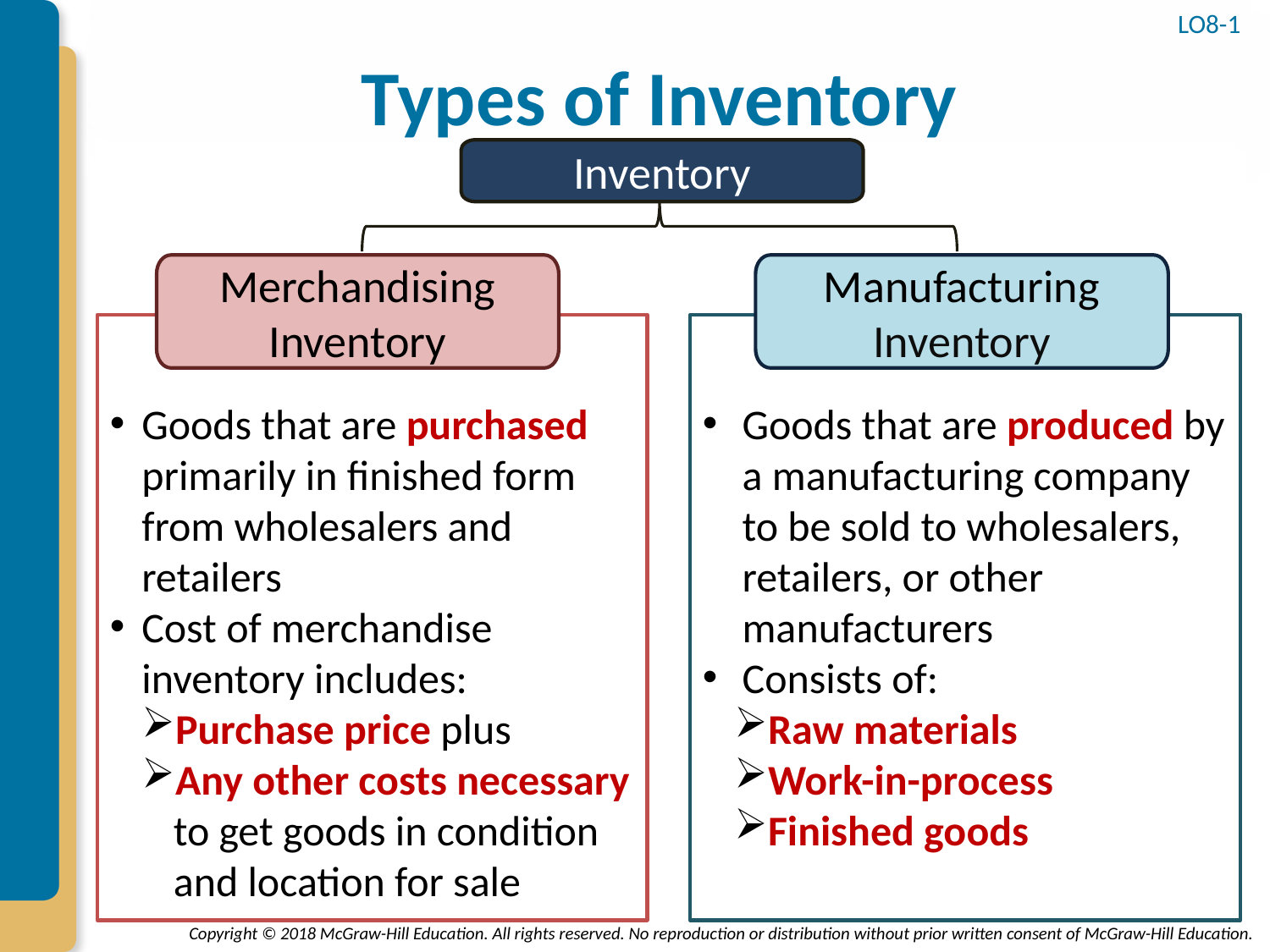

LO8-1

# Types of Inventory
Inventory
Merchandising Inventory
Manufacturing Inventory

Goods that are purchased primarily in finished form from wholesalers and retailers
Cost of merchandise inventory includes:
Purchase price plus
Any other costs necessary to get goods in condition and location for sale

Goods that are produced by a manufacturing company to be sold to wholesalers, retailers, or other manufacturers
Consists of:
Raw materials
Work-in-process
Finished goods